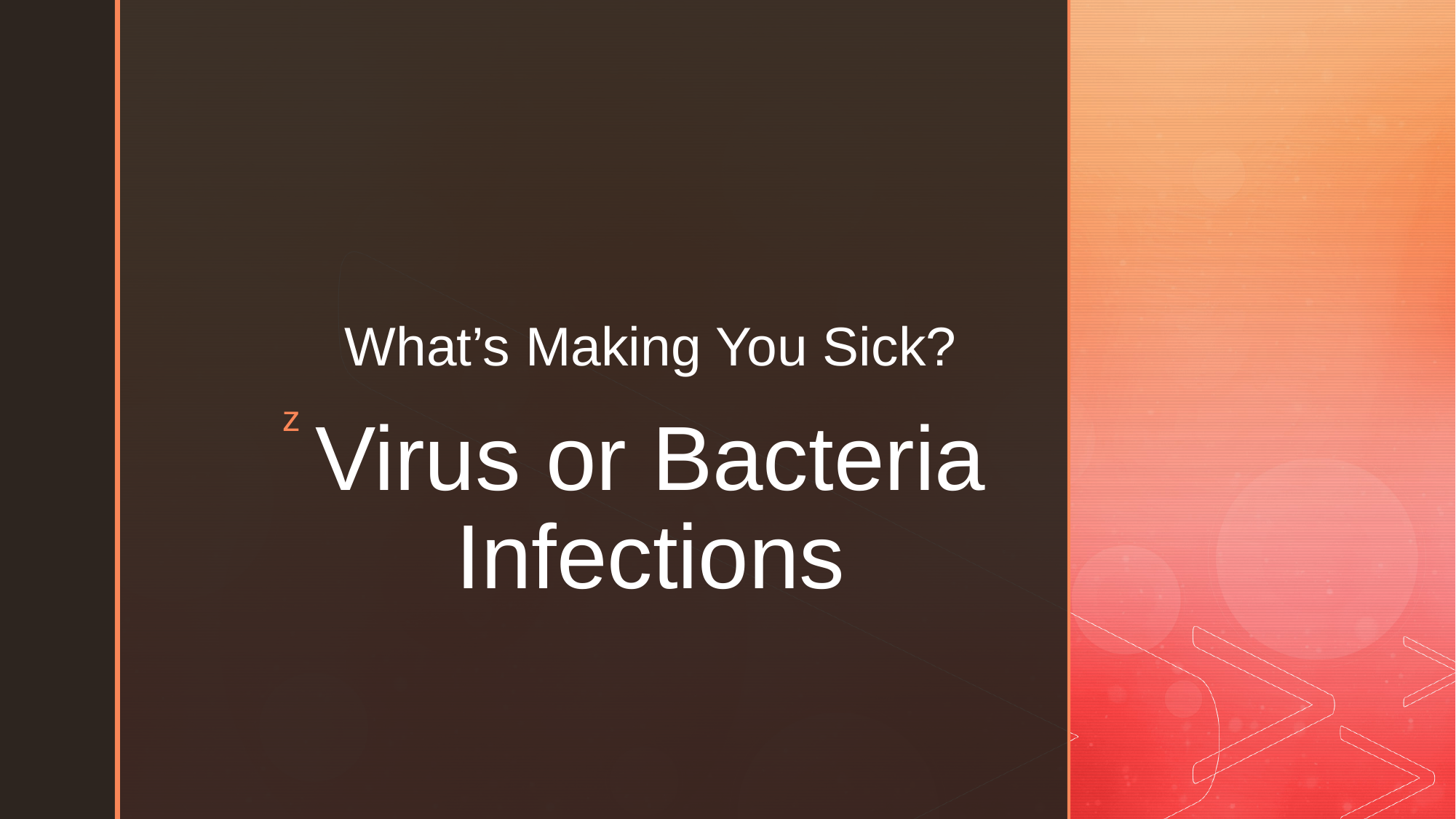

What’s Making You Sick?
# Virus or Bacteria Infections